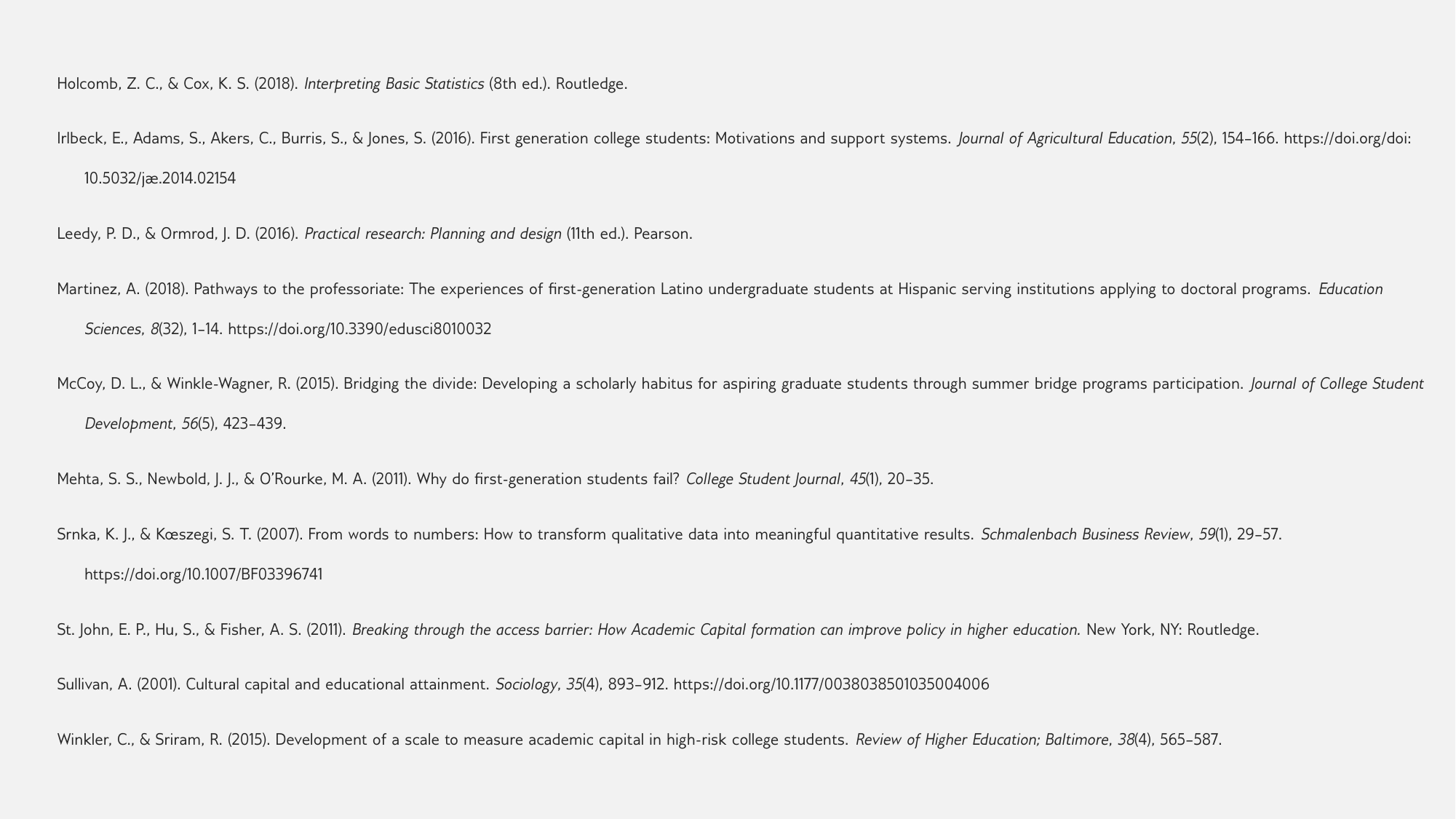

Holcomb, Z. C., & Cox, K. S. (2018). Interpreting Basic Statistics (8th ed.). Routledge.
Irlbeck, E., Adams, S., Akers, C., Burris, S., & Jones, S. (2016). First generation college students: Motivations and support systems. Journal of Agricultural Education, 55(2), 154–166. https://doi.org/doi: 10.5032/jae.2014.02154
Leedy, P. D., & Ormrod, J. D. (2016). Practical research: Planning and design (11th ed.). Pearson.
Martinez, A. (2018). Pathways to the professoriate: The experiences of first-generation Latino undergraduate students at Hispanic serving institutions applying to doctoral programs. Education Sciences, 8(32), 1–14. https://doi.org/10.3390/edusci8010032
McCoy, D. L., & Winkle-Wagner, R. (2015). Bridging the divide: Developing a scholarly habitus for aspiring graduate students through summer bridge programs participation. Journal of College Student Development, 56(5), 423–439.
Mehta, S. S., Newbold, J. J., & O’Rourke, M. A. (2011). Why do first-generation students fail? College Student Journal, 45(1), 20–35.
Srnka, K. J., & Koeszegi, S. T. (2007). From words to numbers: How to transform qualitative data into meaningful quantitative results. Schmalenbach Business Review, 59(1), 29–57. https://doi.org/10.1007/BF03396741
St. John, E. P., Hu, S., & Fisher, A. S. (2011). Breaking through the access barrier: How Academic Capital formation can improve policy in higher education. New York, NY: Routledge.
Sullivan, A. (2001). Cultural capital and educational attainment. Sociology, 35(4), 893–912. https://doi.org/10.1177/0038038501035004006
Winkler, C., & Sriram, R. (2015). Development of a scale to measure academic capital in high-risk college students. Review of Higher Education; Baltimore, 38(4), 565–587.